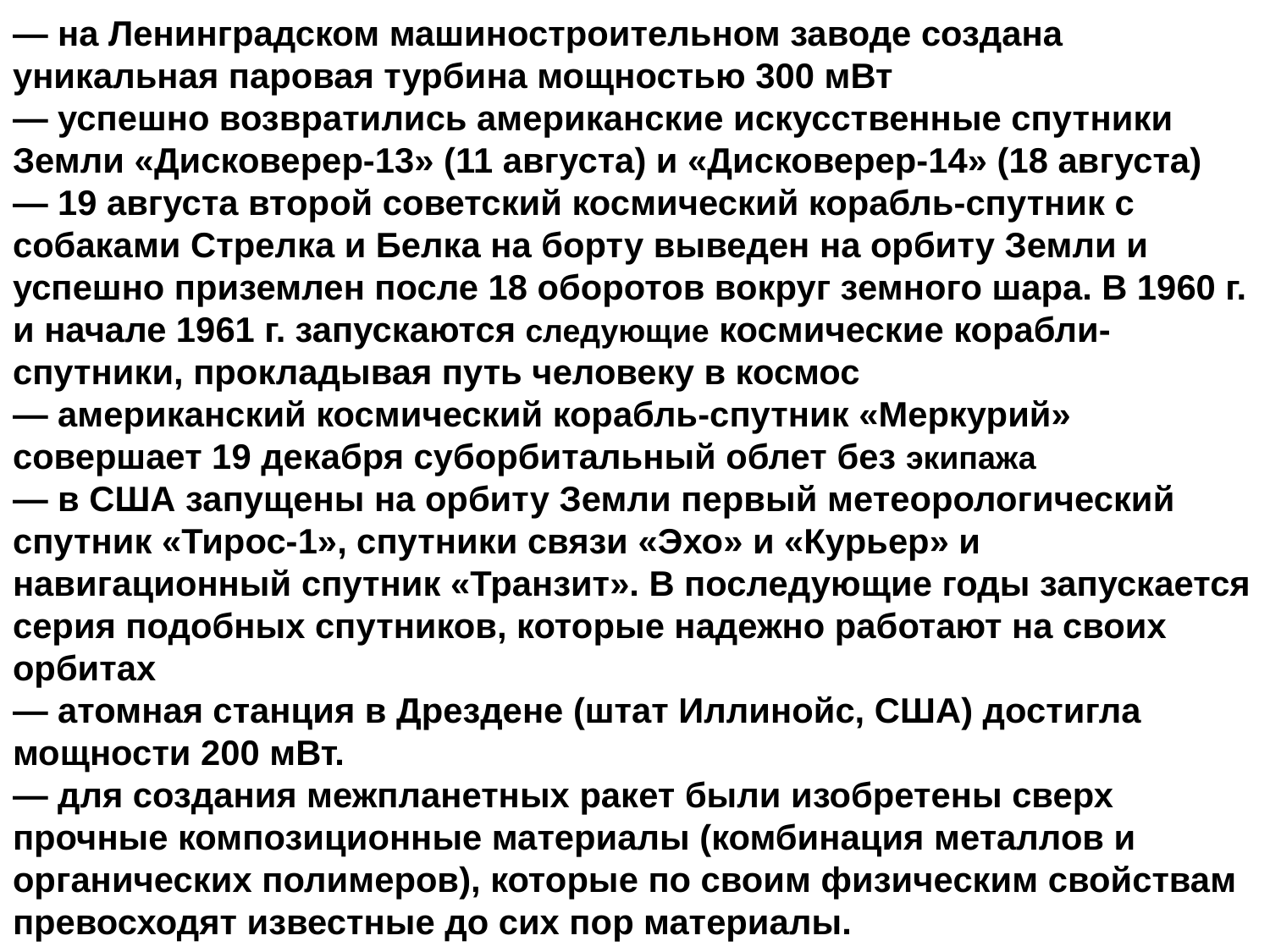

— на Ленинградском машиностроительном заводе создана уникальная паровая турбина мощностью 300 мВт
— успешно возвратились американские искусственные спут­ники Земли «Дисковерер-13» (11 августа) и «Дисковерер-14» (18 августа)
— 19 августа второй советский космический корабль-спутник с собаками Стрелка и Белка на борту выведен на орбиту Земли и успешно приземлен после 18 оборотов вокруг земно­го шара. В 1960 г. и начале 1961 г. запускаются следующие космические корабли-спутники, прокладывая путь человеку в космос
— американский космический корабль-спутник «Меркурий» совершает 19 декабря суборбитальный облет без экипажа
— в США запущены на орбиту Земли первый метеорологический спутник «Тирос-1», спутники связи «Эхо» и «Курьер» и навигационный спутник «Транзит». В последующие годы запускается серия подобных спутников, которые надежно работают на своих орбитах
— атомная станция в Дрездене (штат Иллинойс, США) достигла мощности 200 мВт.
— для создания межпланетных ракет были изобретены сверх­прочные композиционные материалы (комбинация металлов и органических полимеров), которые по своим физическим свойствам превосхо­дят известные до сих пор материалы.